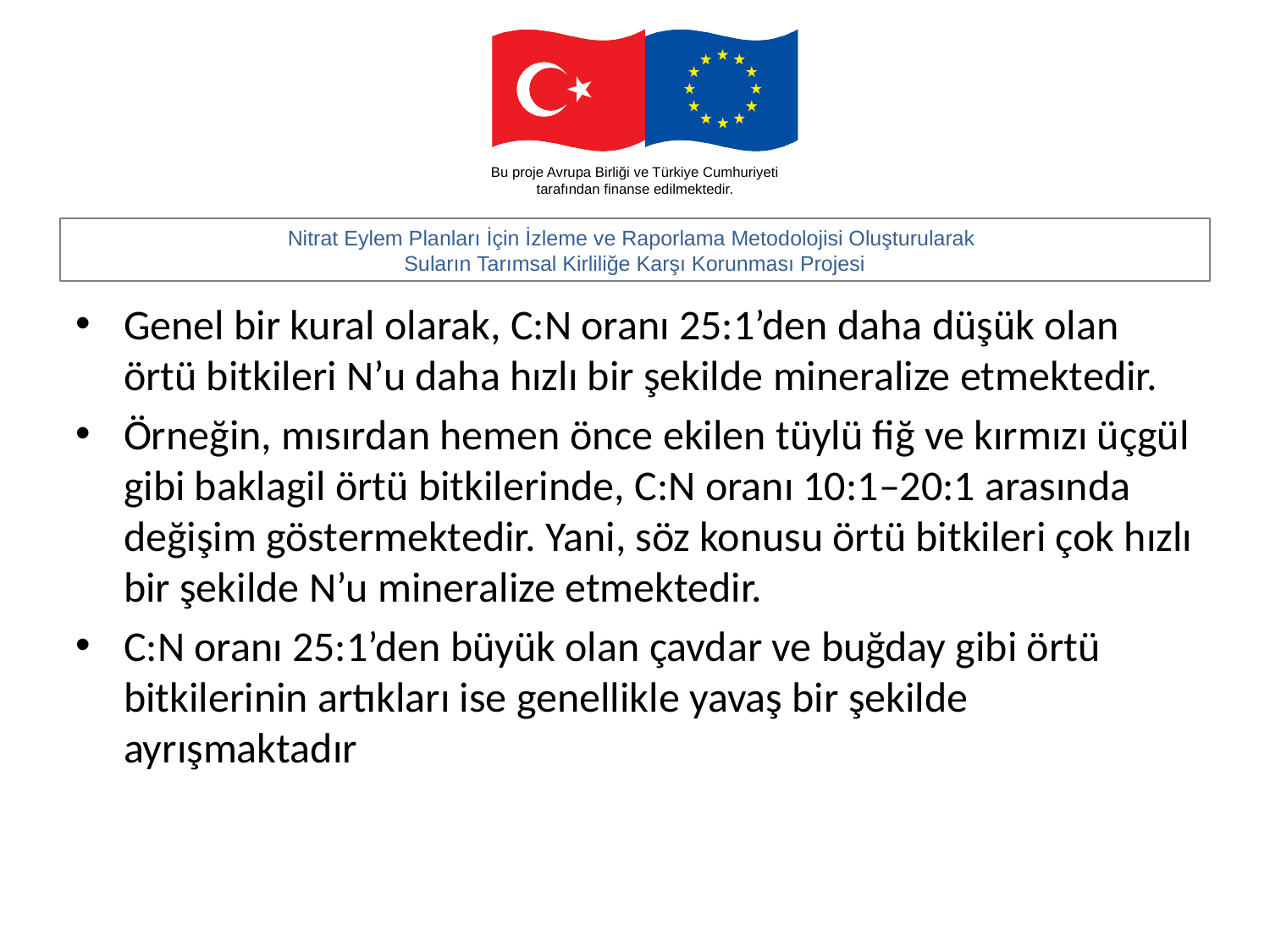

#
Genel bir kural olarak, C:N oranı 25:1’den daha düşük olan örtü bitkileri N’u daha hızlı bir şekilde mineralize etmektedir.
Örneğin, mısırdan hemen önce ekilen tüylü fiğ ve kırmızı üçgül gibi baklagil örtü bitkilerinde, C:N oranı 10:1–20:1 arasında değişim göstermektedir. Yani, söz konusu örtü bitkileri çok hızlı bir şekilde N’u mineralize etmektedir.
C:N oranı 25:1’den büyük olan çavdar ve buğday gibi örtü bitkilerinin artıkları ise genellikle yavaş bir şekilde ayrışmaktadır